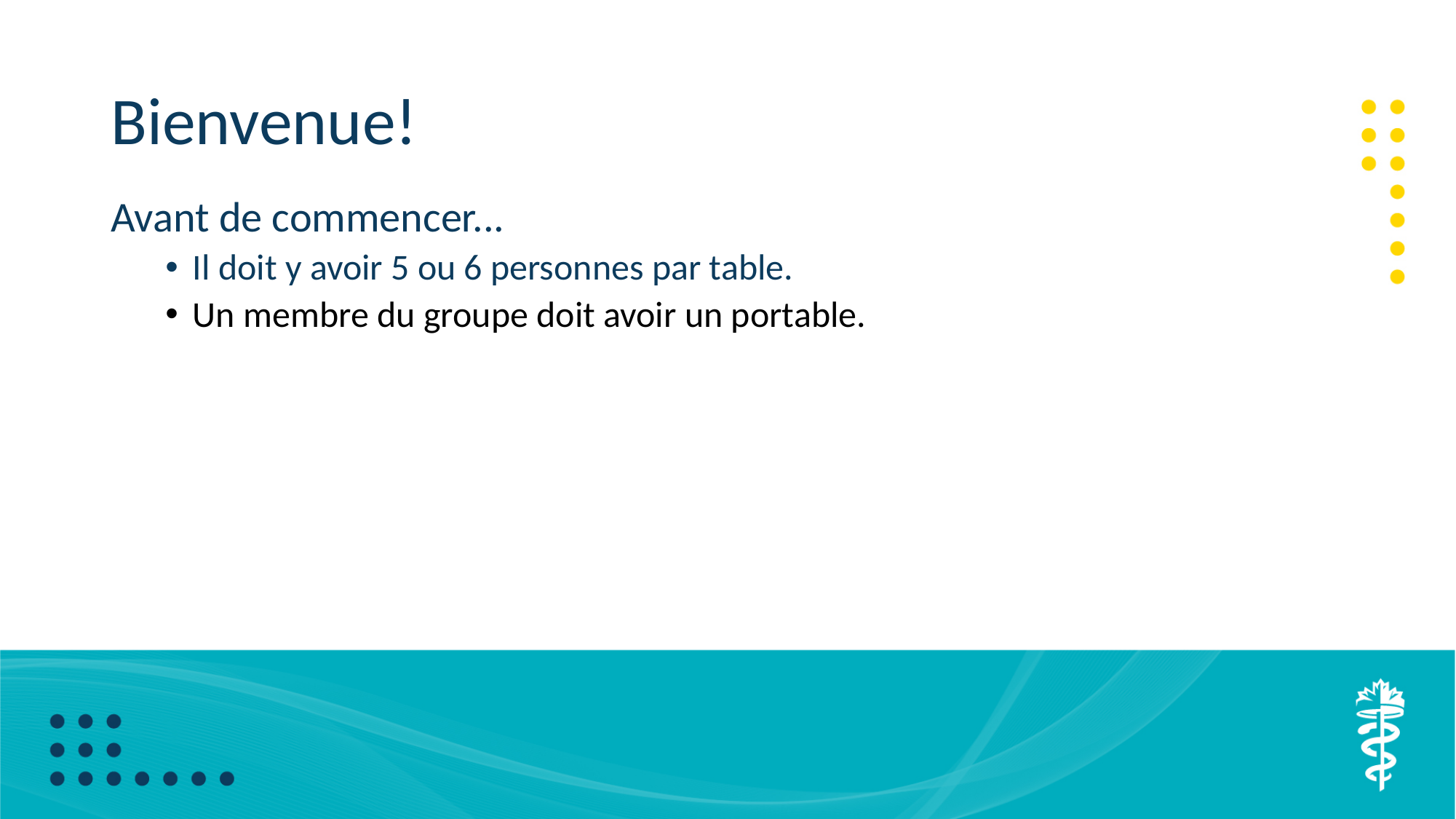

# Bienvenue!
Avant de commencer...
Il doit y avoir 5 ou 6 personnes par table.
Un membre du groupe doit avoir un portable.